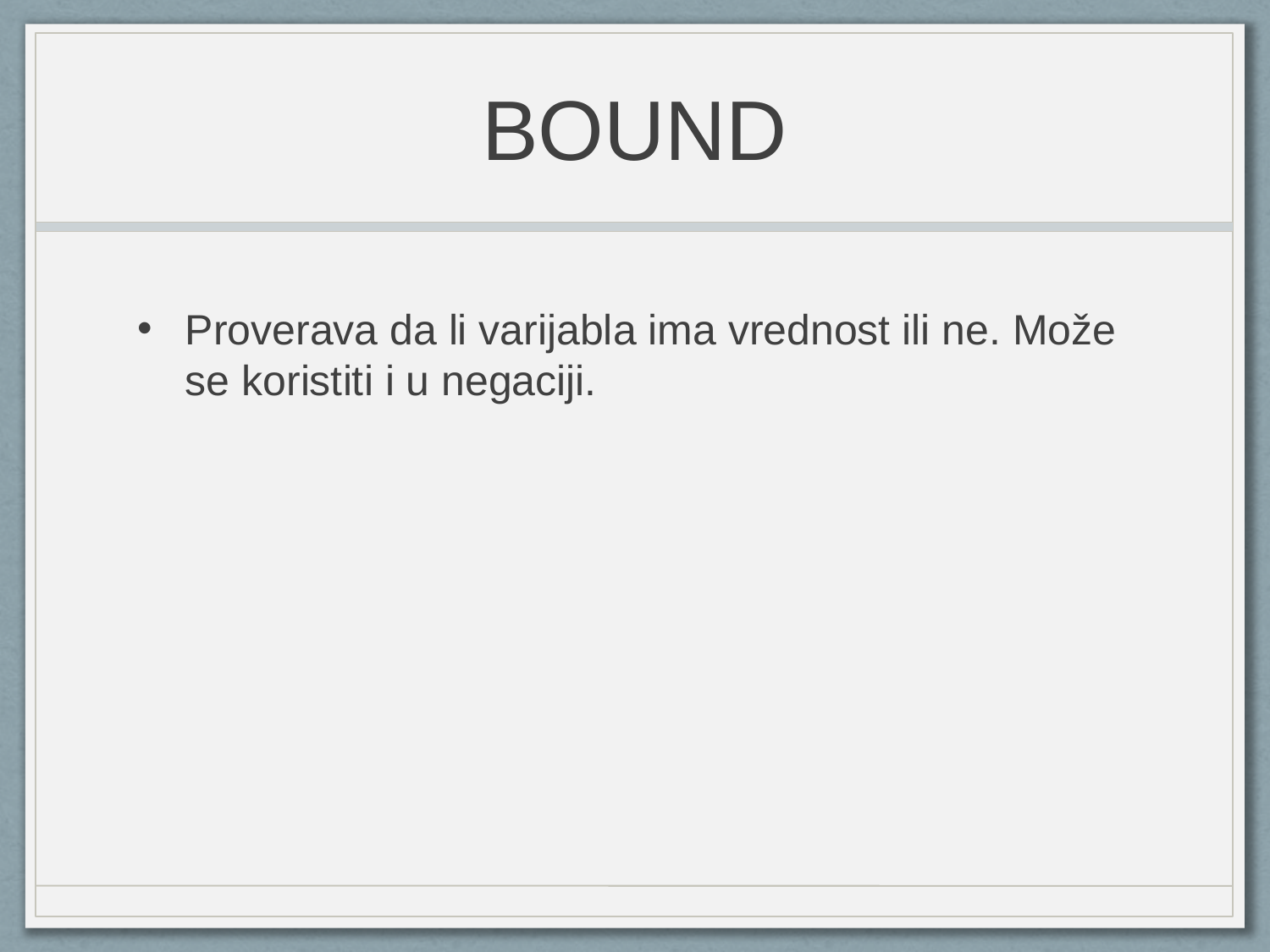

# BOUND
Proverava da li varijabla ima vrednost ili ne. Može se koristiti i u negaciji.